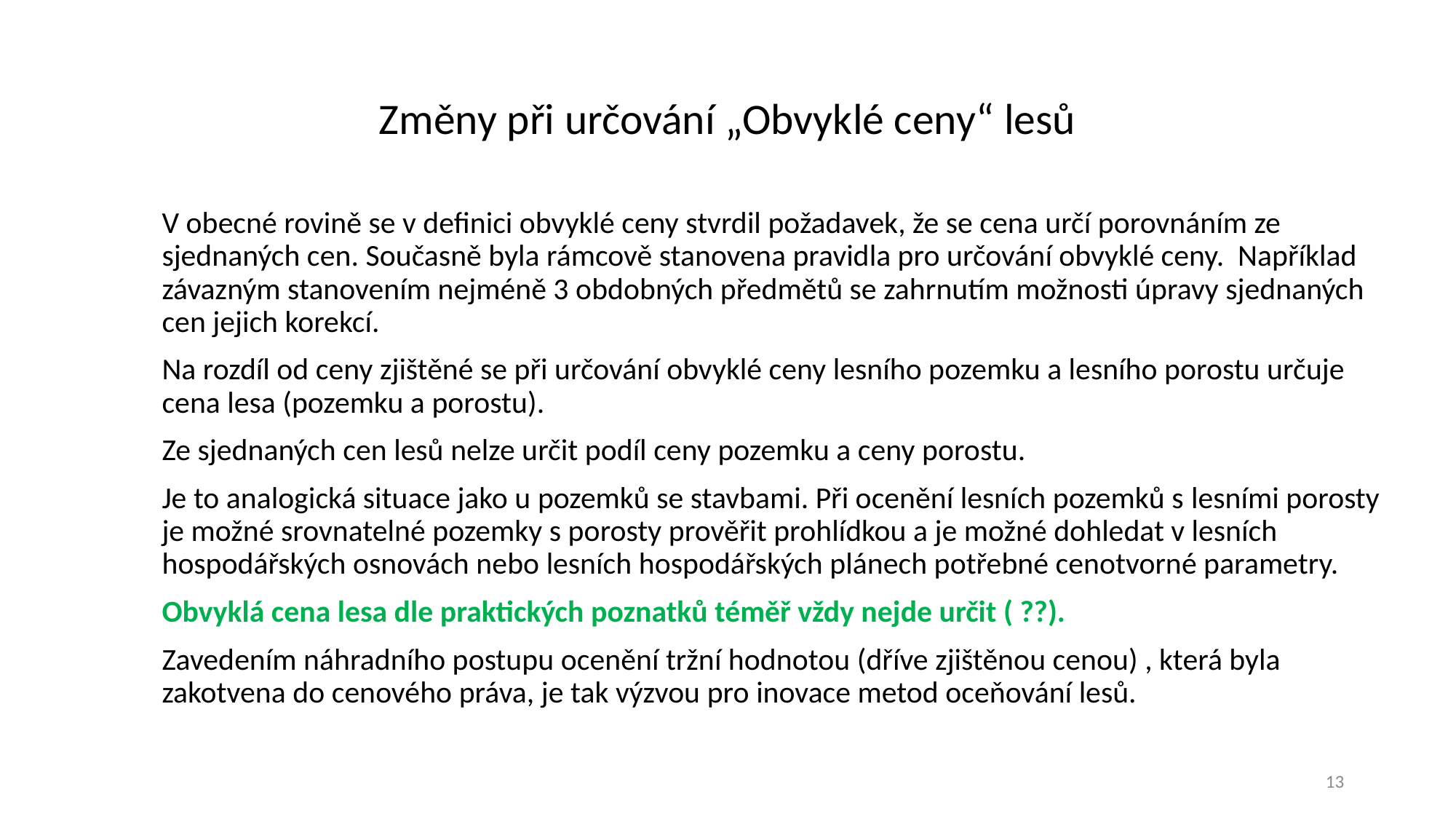

# Změny při určování „Obvyklé ceny“ lesů
V obecné rovině se v definici obvyklé ceny stvrdil požadavek, že se cena určí porovnáním ze sjednaných cen. Současně byla rámcově stanovena pravidla pro určování obvyklé ceny.  Například závazným stanovením nejméně 3 obdobných předmětů se zahrnutím možnosti úpravy sjednaných cen jejich korekcí.
Na rozdíl od ceny zjištěné se při určování obvyklé ceny lesního pozemku a lesního porostu určuje cena lesa (pozemku a porostu).
Ze sjednaných cen lesů nelze určit podíl ceny pozemku a ceny porostu.
Je to analogická situace jako u pozemků se stavbami. Při ocenění lesních pozemků s lesními porosty je možné srovnatelné pozemky s porosty prověřit prohlídkou a je možné dohledat v lesních hospodářských osnovách nebo lesních hospodářských plánech potřebné cenotvorné parametry.
Obvyklá cena lesa dle praktických poznatků téměř vždy nejde určit ( ??).
Zavedením náhradního postupu ocenění tržní hodnotou (dříve zjištěnou cenou) , která byla zakotvena do cenového práva, je tak výzvou pro inovace metod oceňování lesů.

13